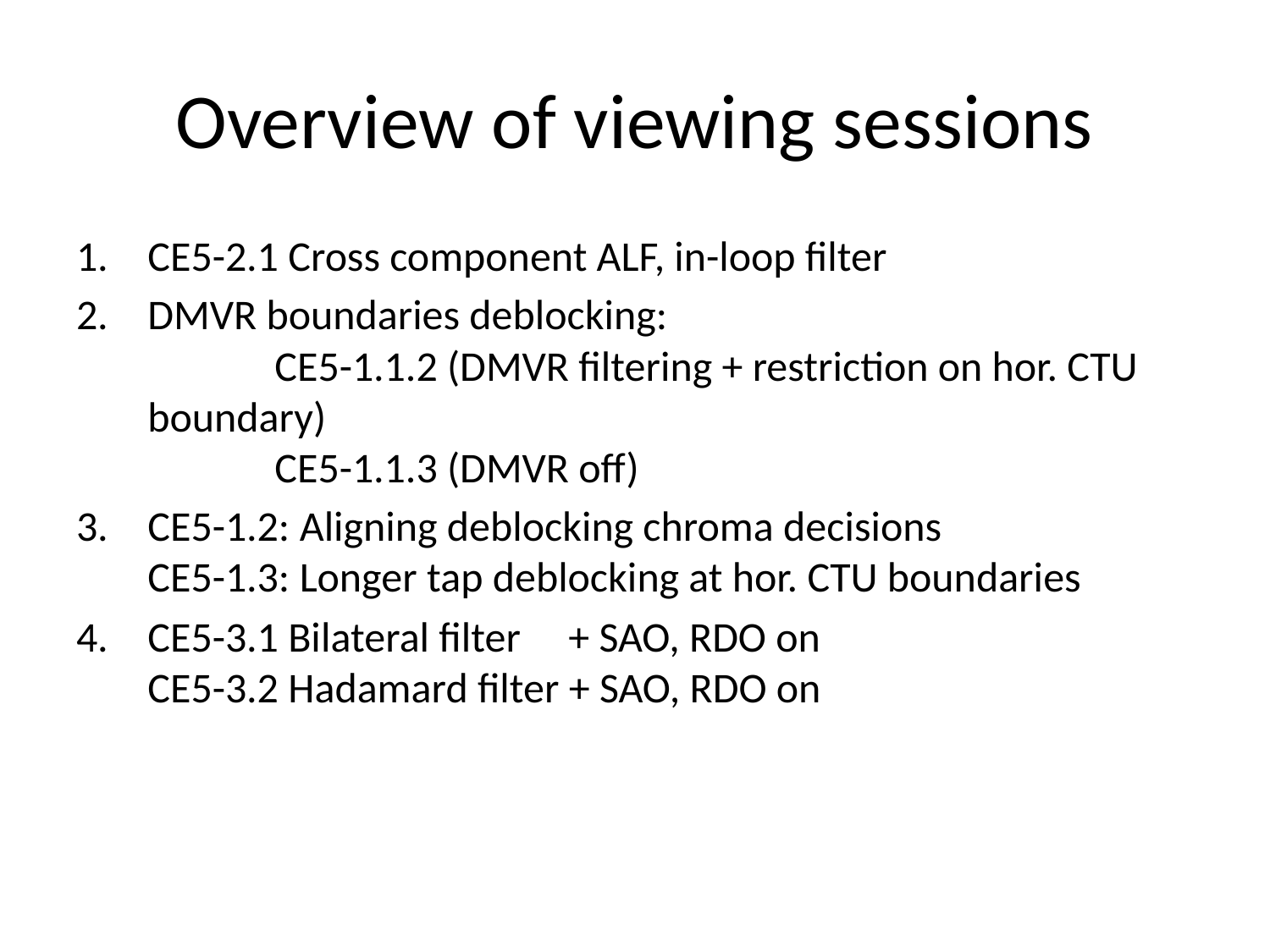

# Overview of viewing sessions
CE5-2.1 Cross component ALF, in-loop filter
DMVR boundaries deblocking:
	CE5-1.1.2 (DMVR filtering + restriction on hor. CTU 	boundary)
	CE5-1.1.3 (DMVR off)
CE5-1.2: Aligning deblocking chroma decisions
CE5-1.3: Longer tap deblocking at hor. CTU boundaries
CE5-3.1 Bilateral filter     + SAO, RDO on
CE5-3.2 Hadamard filter + SAO, RDO on